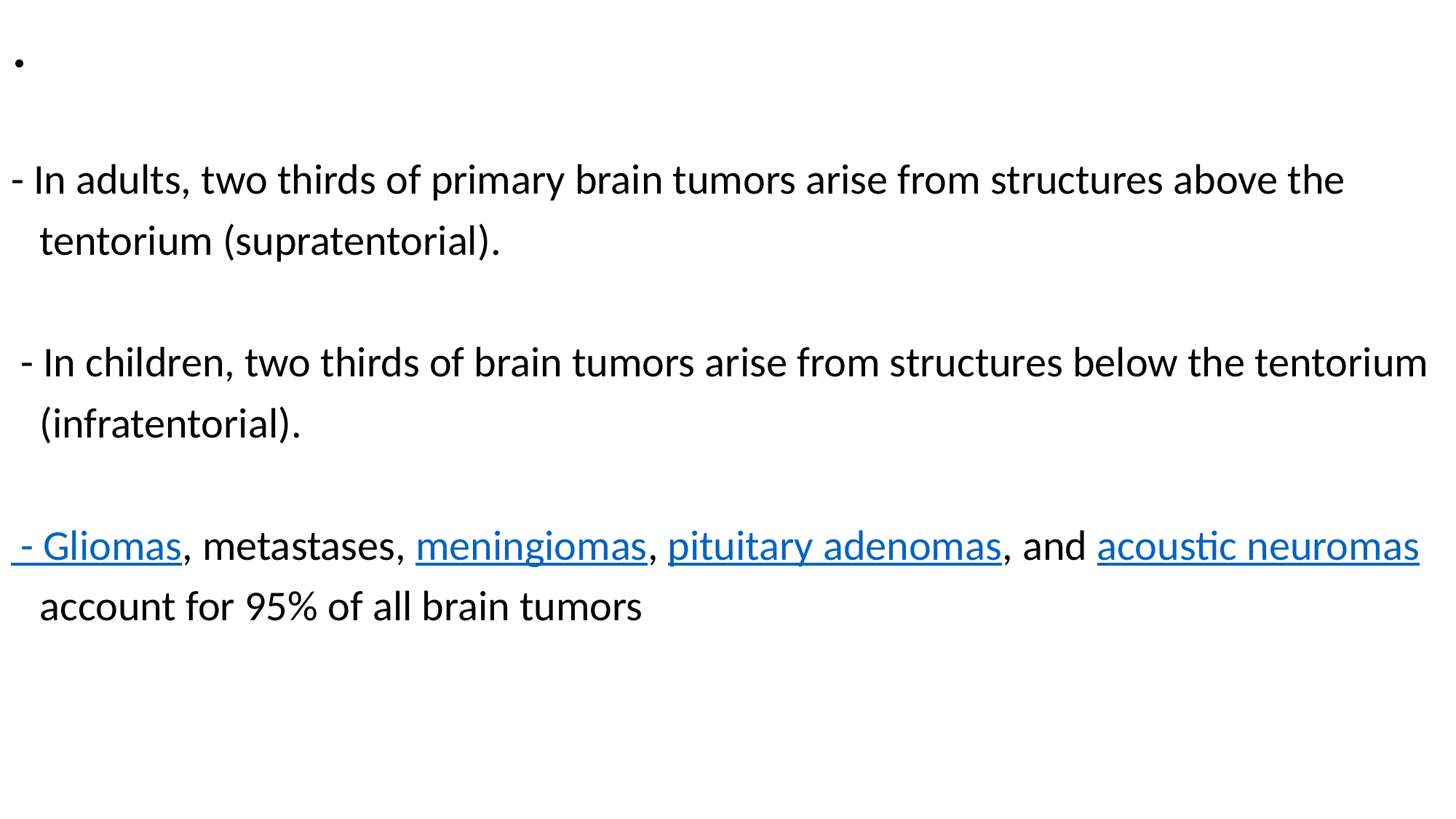

# .

- In adults, two thirds of primary brain tumors arise from structures above the
   tentorium (supratentorial).

 - In children, two thirds of brain tumors arise from structures below the tentorium
   (infratentorial).

 - Gliomas, metastases, meningiomas, pituitary adenomas, and acoustic neuromas
   account for 95% of all brain tumors